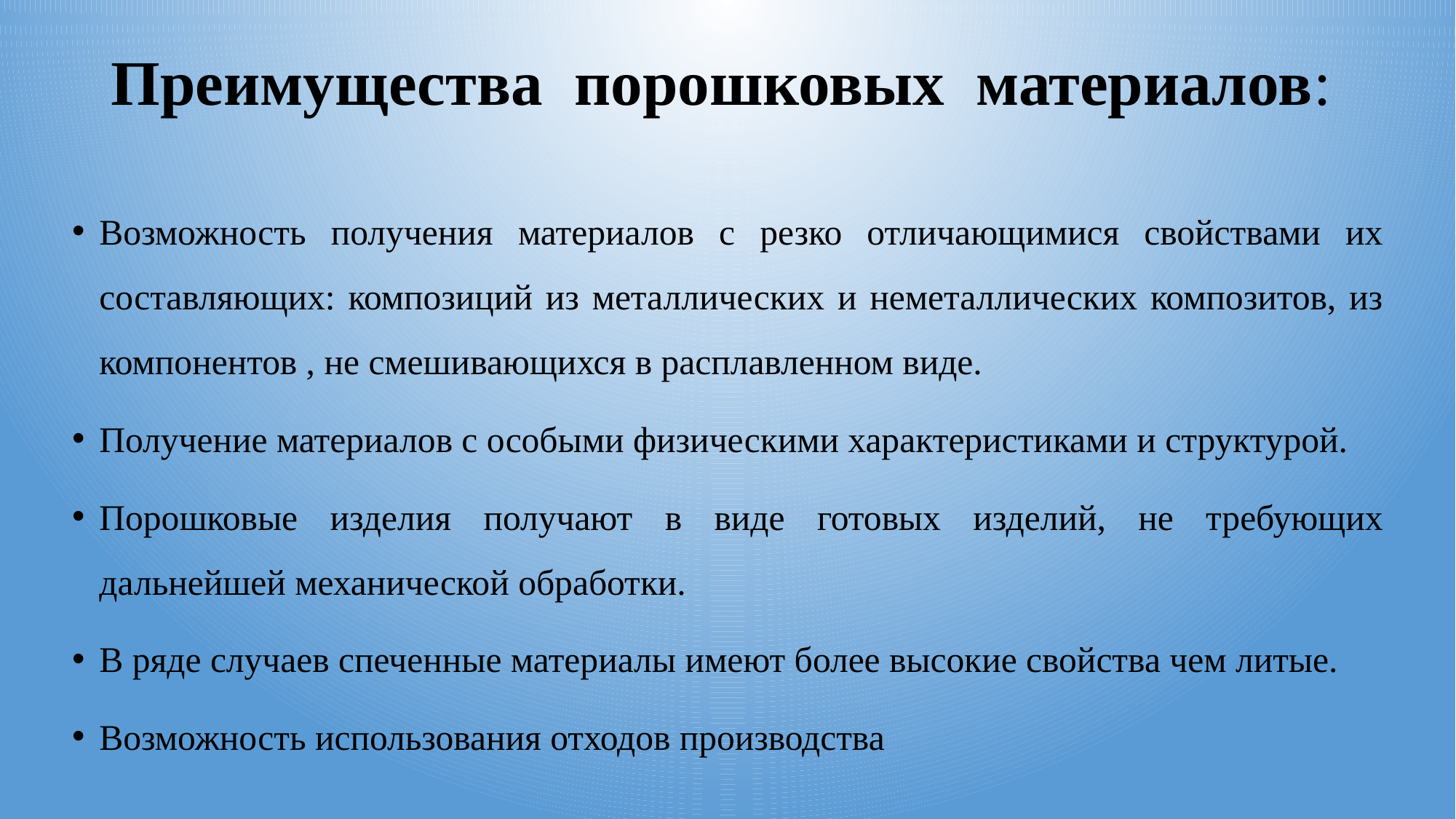

# Преимущества  порошковых  материалов:
Возможность получения материалов с резко отличающимися свойствами их составляющих: композиций из металлических и неметаллических композитов, из компонентов , не смешивающихся в расплавленном виде.
Получение материалов с особыми физическими характеристиками и структурой.
Порошковые изделия получают в виде готовых изделий, не требующих дальнейшей механической обработки.
В ряде случаев спеченные материалы имеют более высокие свойства чем литые.
Возможность использования отходов производства